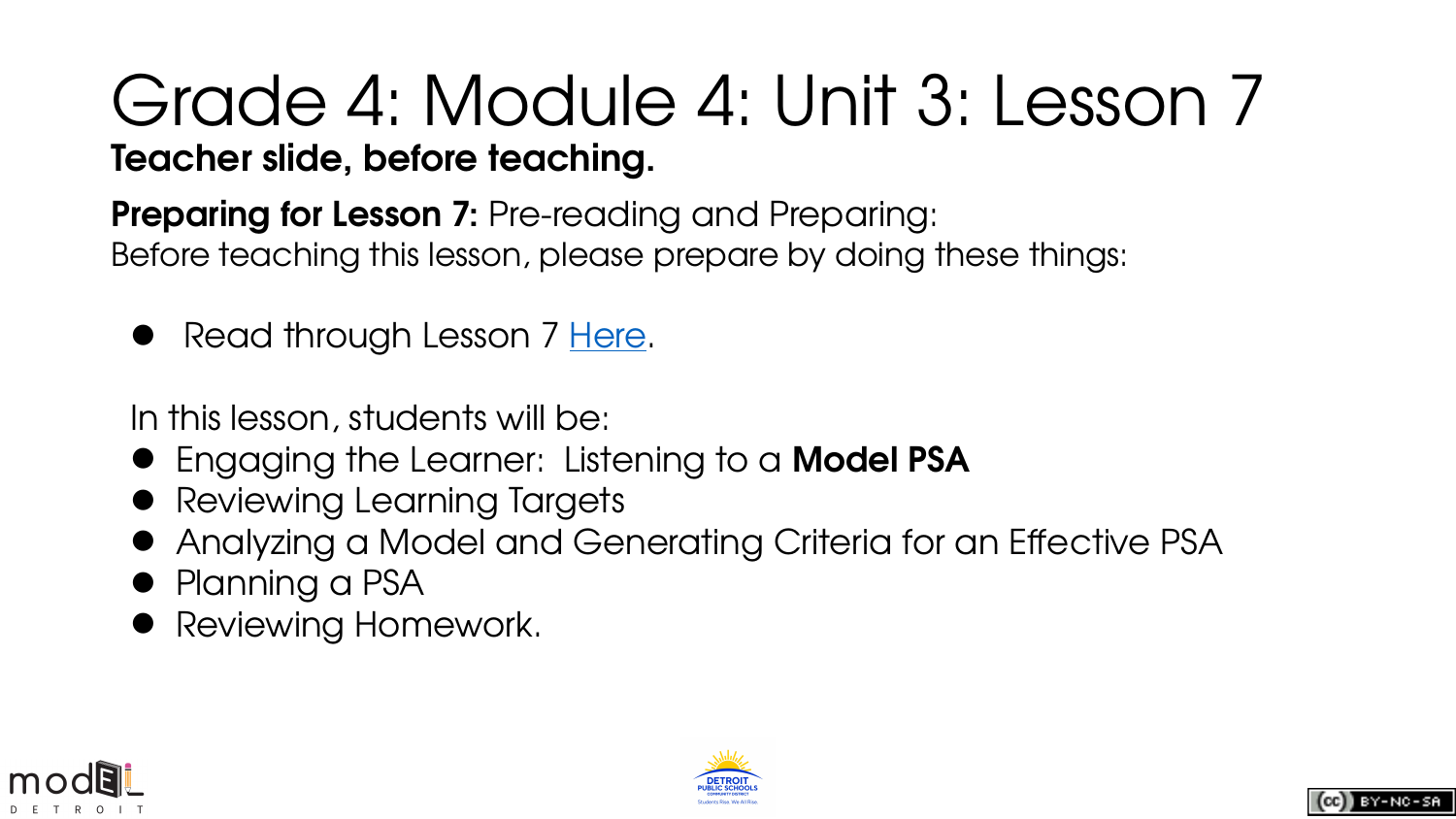

# Grade 4: Module 4: Unit 3: Lesson 7
Teacher slide, before teaching.
Preparing for Lesson 7: Pre-reading and Preparing:
Before teaching this lesson, please prepare by doing these things:
Read through Lesson 7 Here.

In this lesson, students will be:
Engaging the Learner:  Listening to a Model PSA
Reviewing Learning Targets
Analyzing a Model and Generating Criteria for an Effective PSA
Planning a PSA
Reviewing Homework.